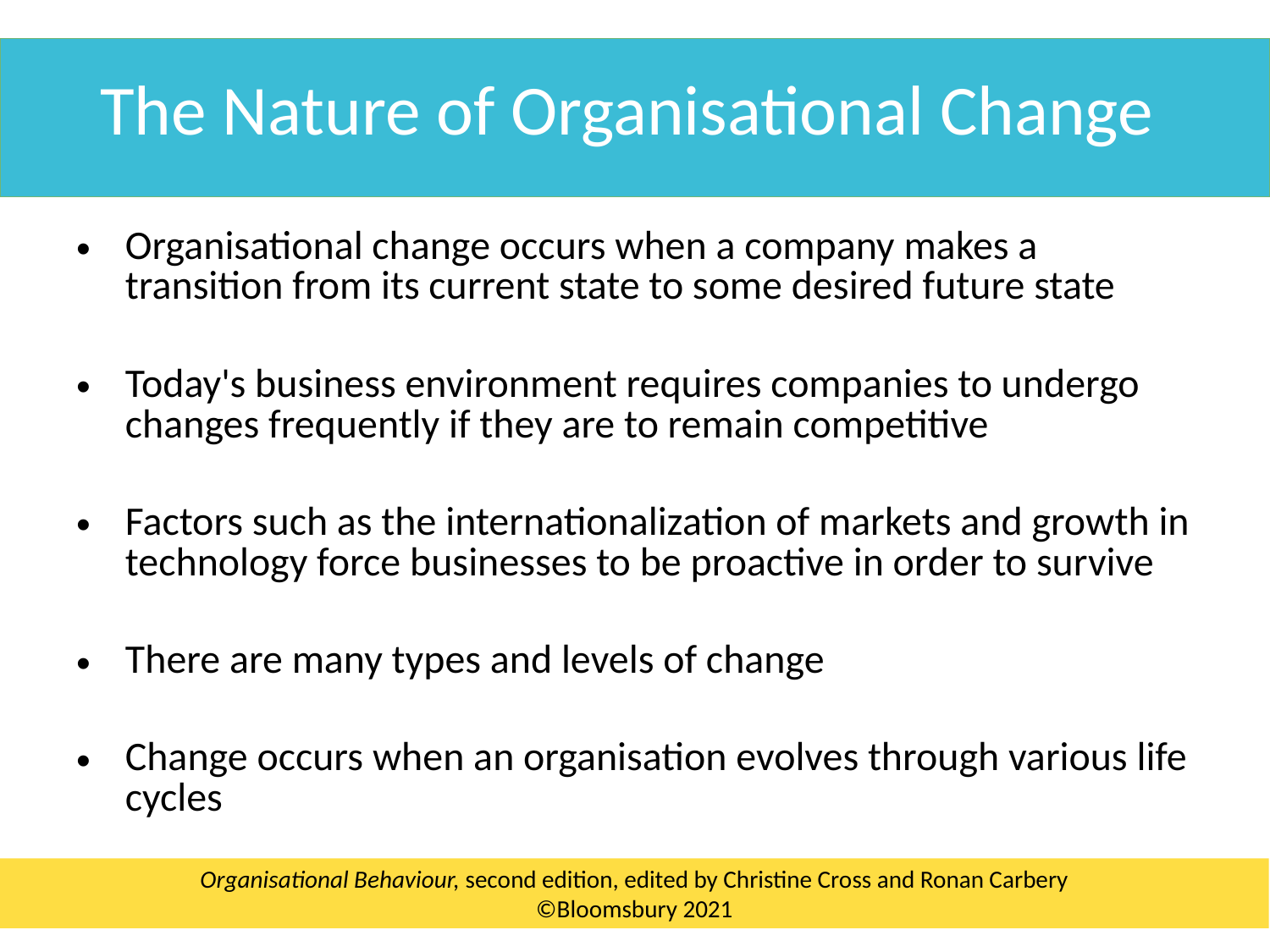

The Nature of Organisational Change
Organisational change occurs when a company makes a transition from its current state to some desired future state

Today's business environment requires companies to undergo changes frequently if they are to remain competitive

Factors such as the internationalization of markets and growth in technology force businesses to be proactive in order to survive

There are many types and levels of change

Change occurs when an organisation evolves through various life cycles